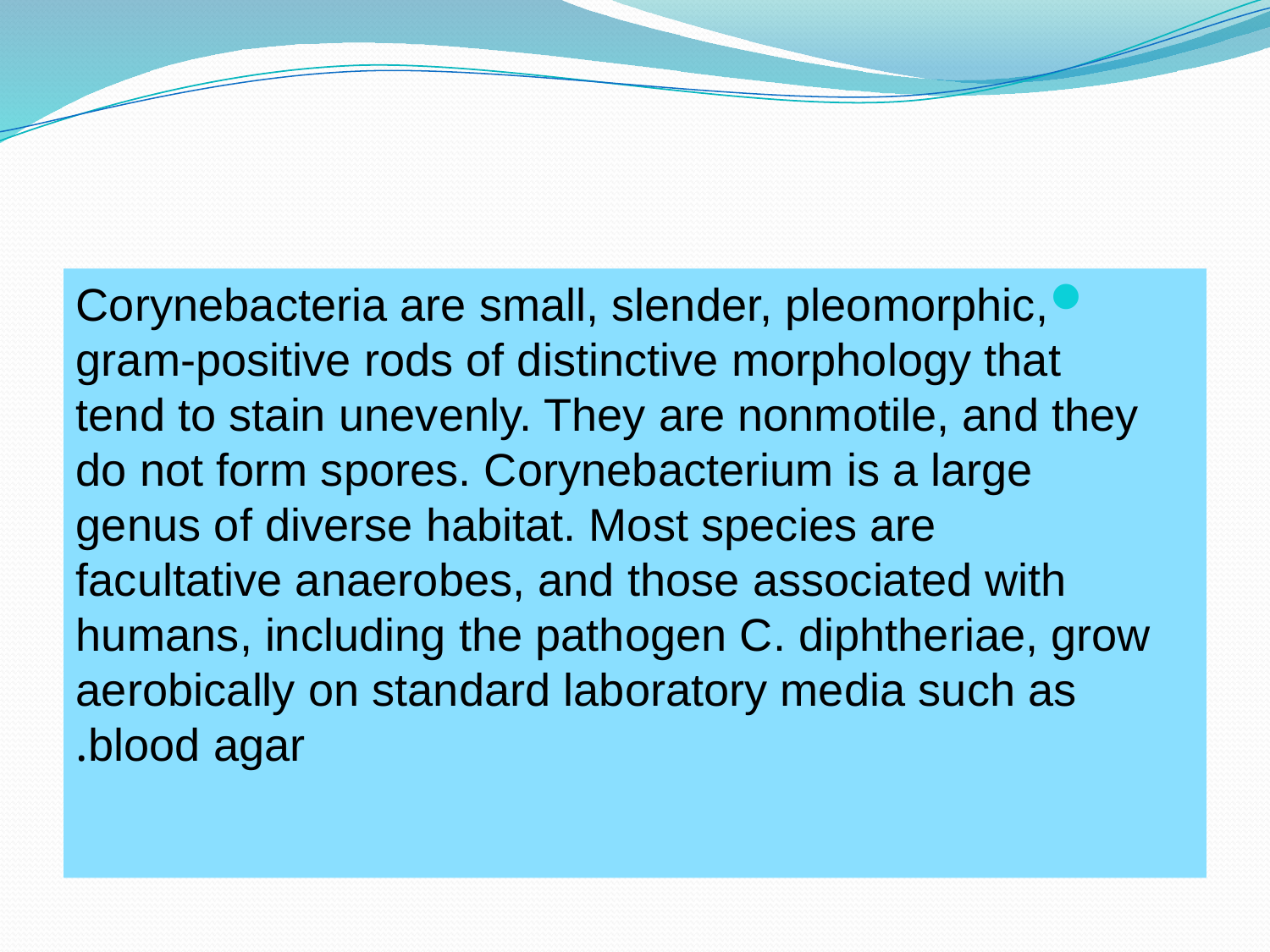

#
Corynebacteria are small, slender, pleomorphic, gram-positive rods of distinctive morphology that tend to stain unevenly. They are nonmotile, and they do not form spores. Corynebacterium is a large genus of diverse habitat. Most species are facultative anaerobes, and those associated with humans, including the pathogen C. diphtheriae, grow aerobically on standard laboratory media such as blood agar.